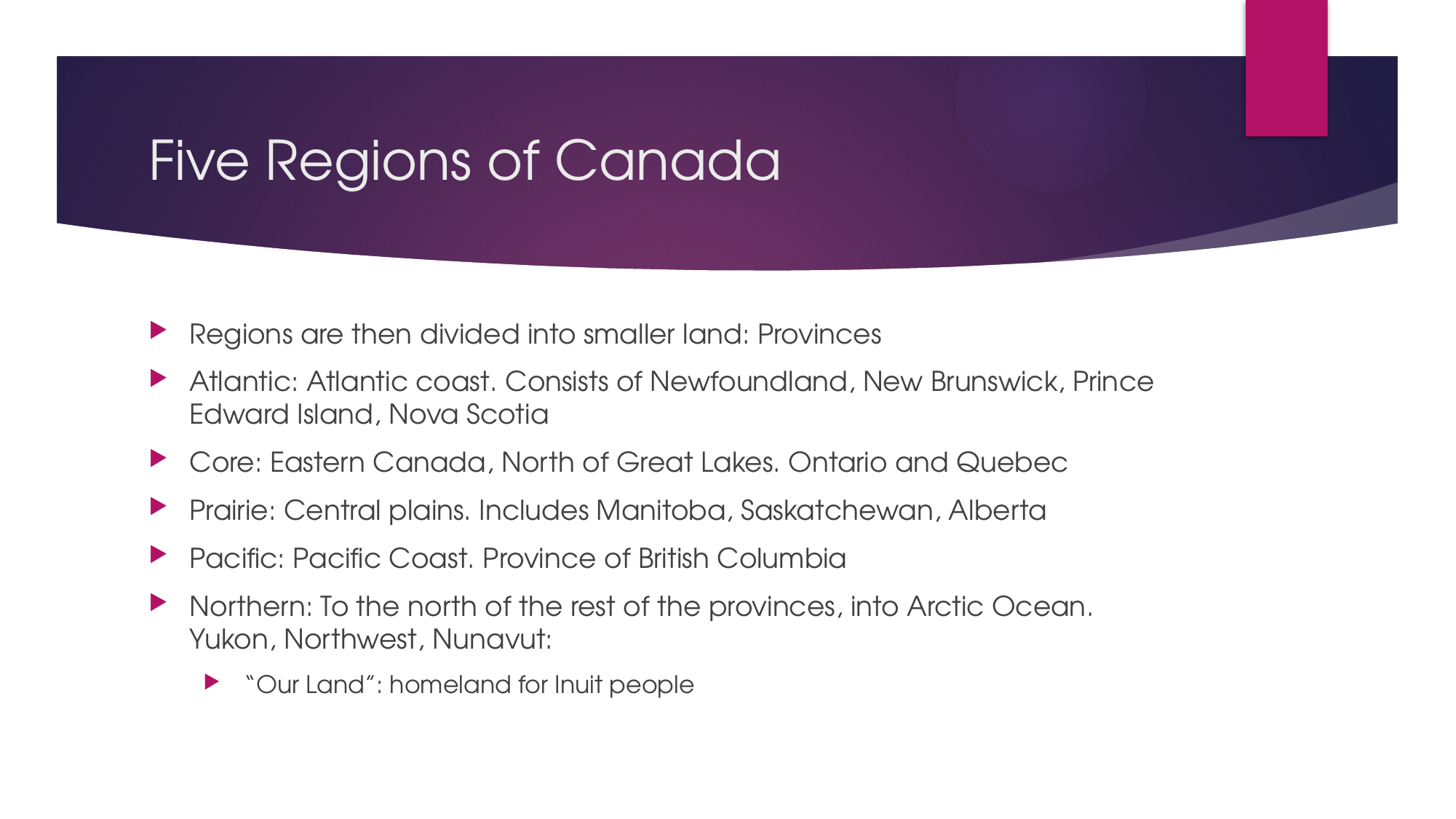

# Five Regions of Canada
Regions are then divided into smaller land: Provinces
Atlantic: Atlantic coast. Consists of Newfoundland, New Brunswick, Prince Edward Island, Nova Scotia
Core: Eastern Canada, North of Great Lakes. Ontario and Quebec
Prairie: Central plains. Includes Manitoba, Saskatchewan, Alberta
Pacific: Pacific Coast. Province of British Columbia
Northern: To the north of the rest of the provinces, into Arctic Ocean. Yukon, Northwest, Nunavut:
 “Our Land”: homeland for Inuit people